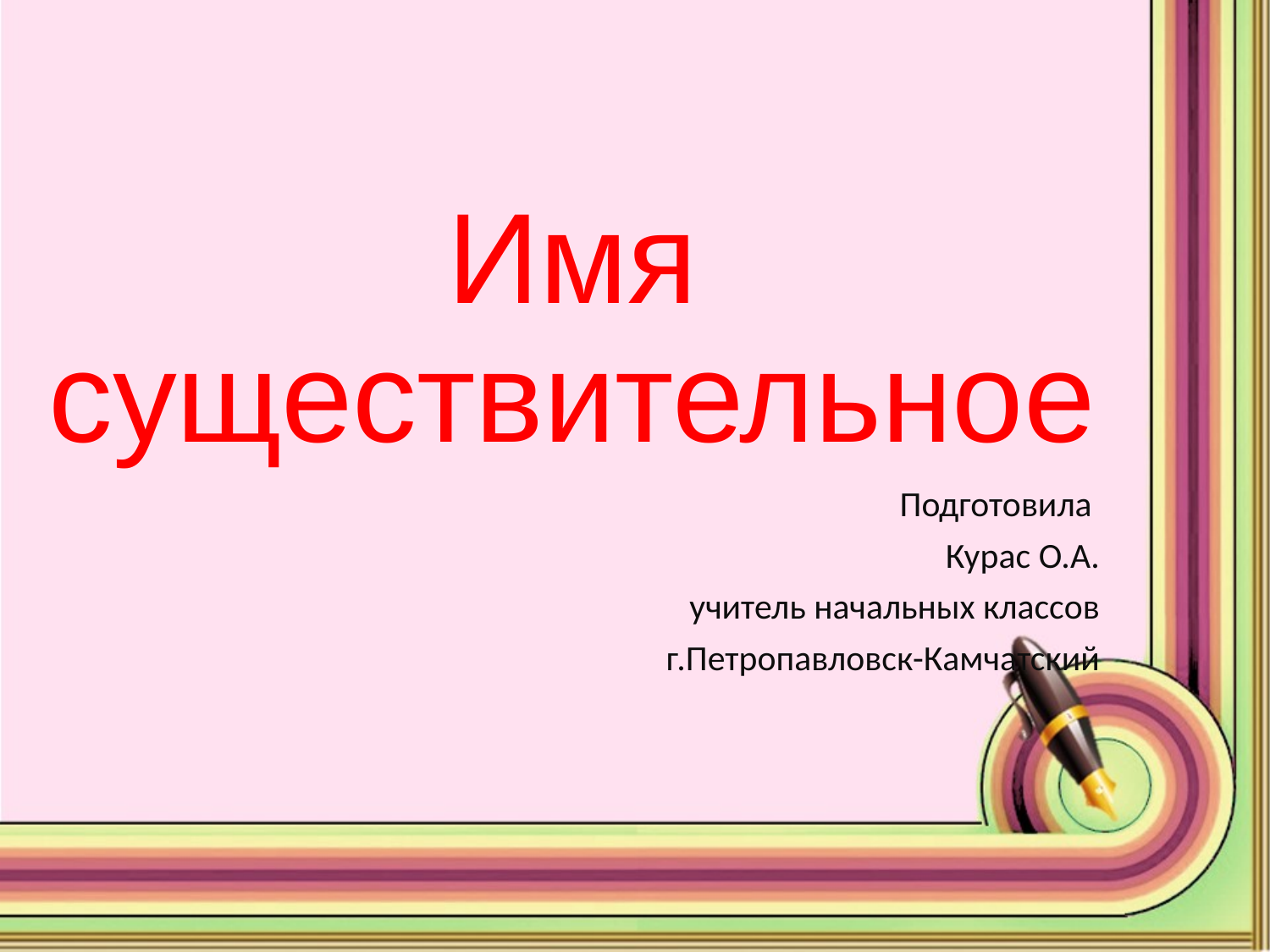

# Имя существительное
Подготовила
Курас О.А.
учитель начальных классов
г.Петропавловск-Камчатский